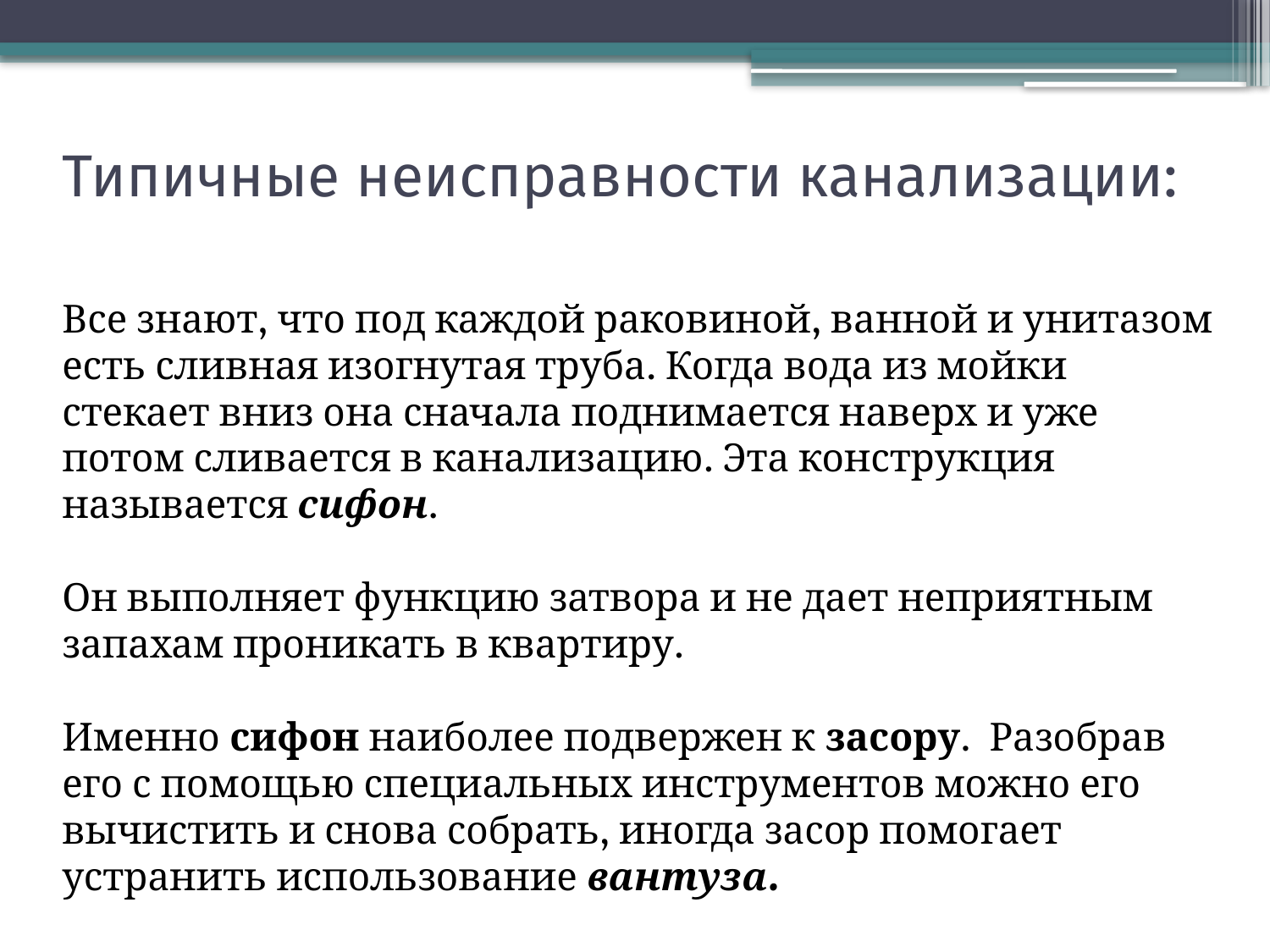

# Типичные неисправности канализации:
Все знают, что под каждой раковиной, ванной и унитазом есть сливная изогнутая труба. Когда вода из мойки стекает вниз она сначала поднимается наверх и уже потом сливается в канализацию. Эта конструкция называется сифон.

Он выполняет функцию затвора и не дает неприятным запахам проникать в квартиру.

Именно сифон наиболее подвержен к засору.  Разобрав его с помощью специальных инструментов можно его вычистить и снова собрать, иногда засор помогает устранить использование вантуза.